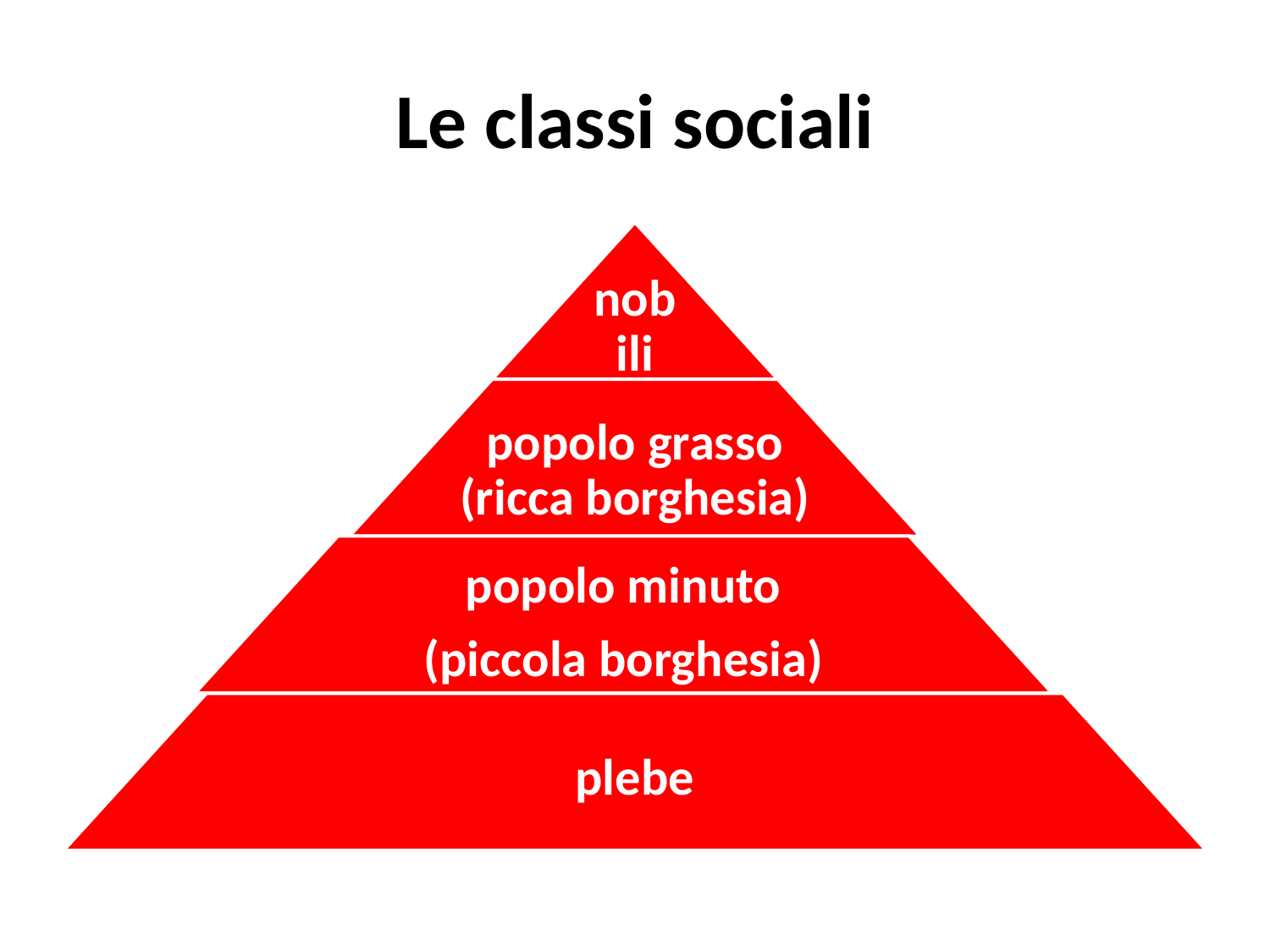

# Le classi sociali
nobili
popolo grasso (ricca borghesia)
popolo minuto
(piccola borghesia)
plebe